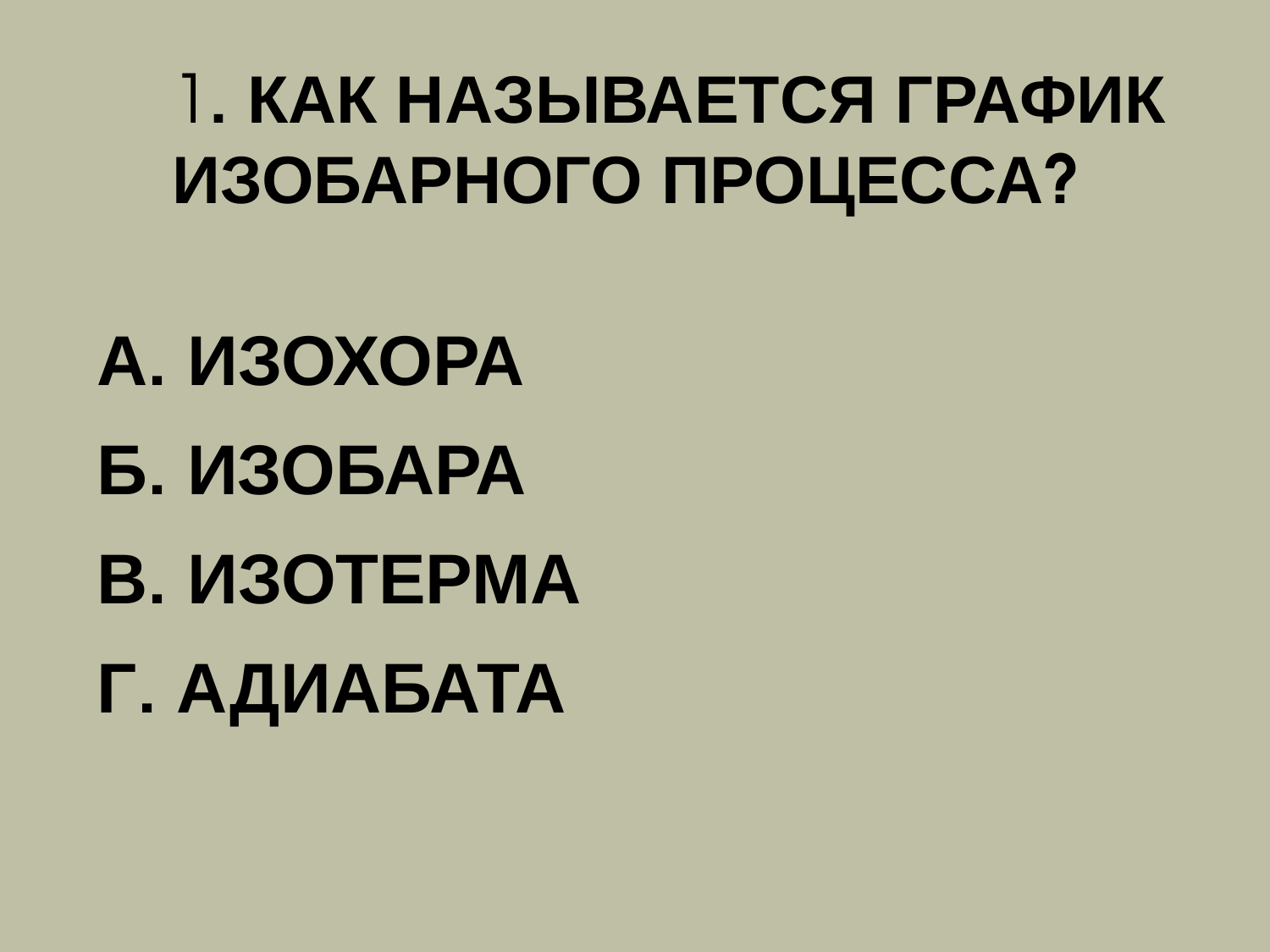

# 1. Как называется график изобарного процесса?
А. изохора
Б. изобара
В. изотерма
Г. адиабата